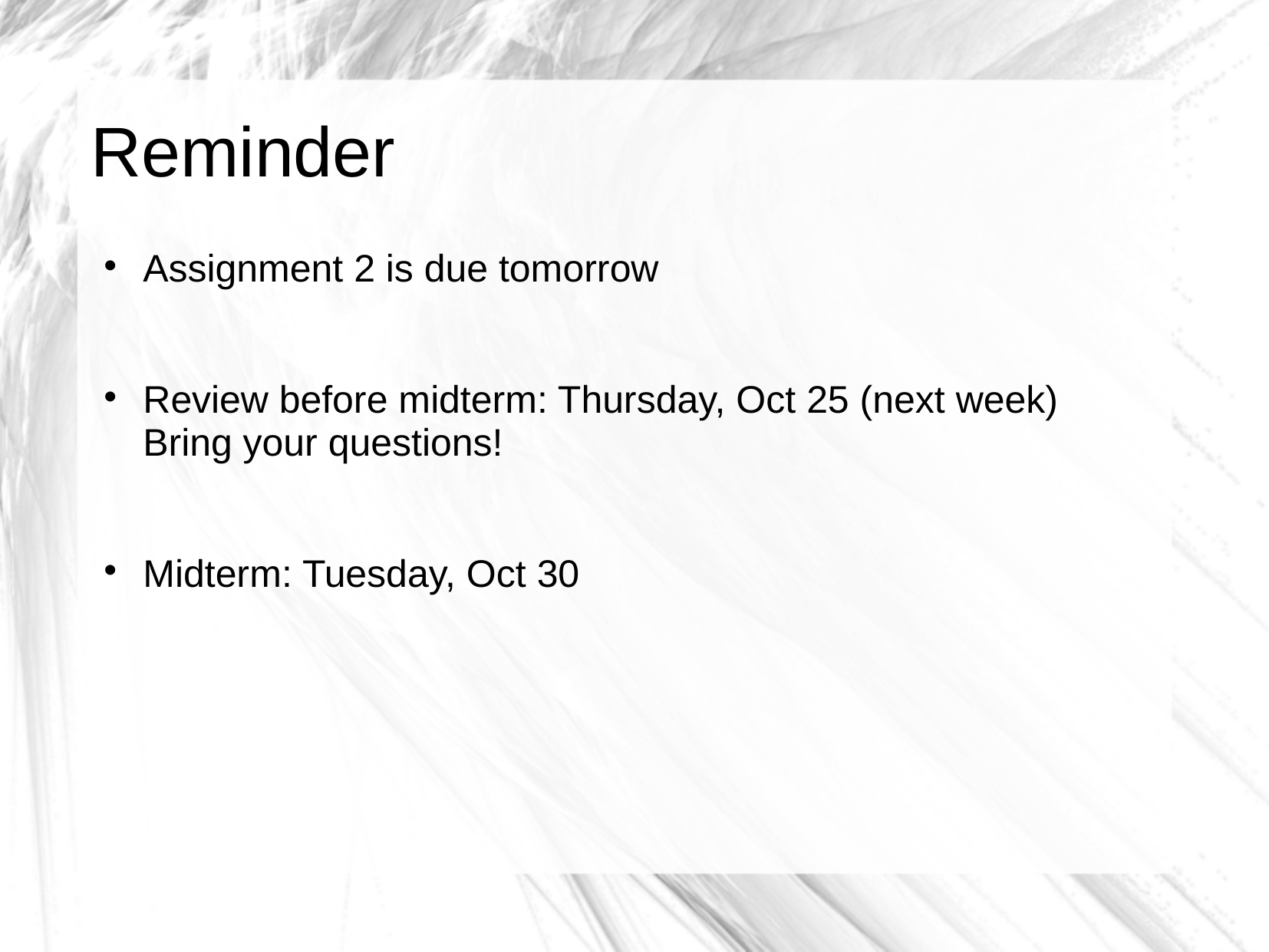

# Reminder
Assignment 2 is due tomorrow

Review before midterm: Thursday, Oct 25 (next week)
Bring your questions!

Midterm: Tuesday, Oct 30